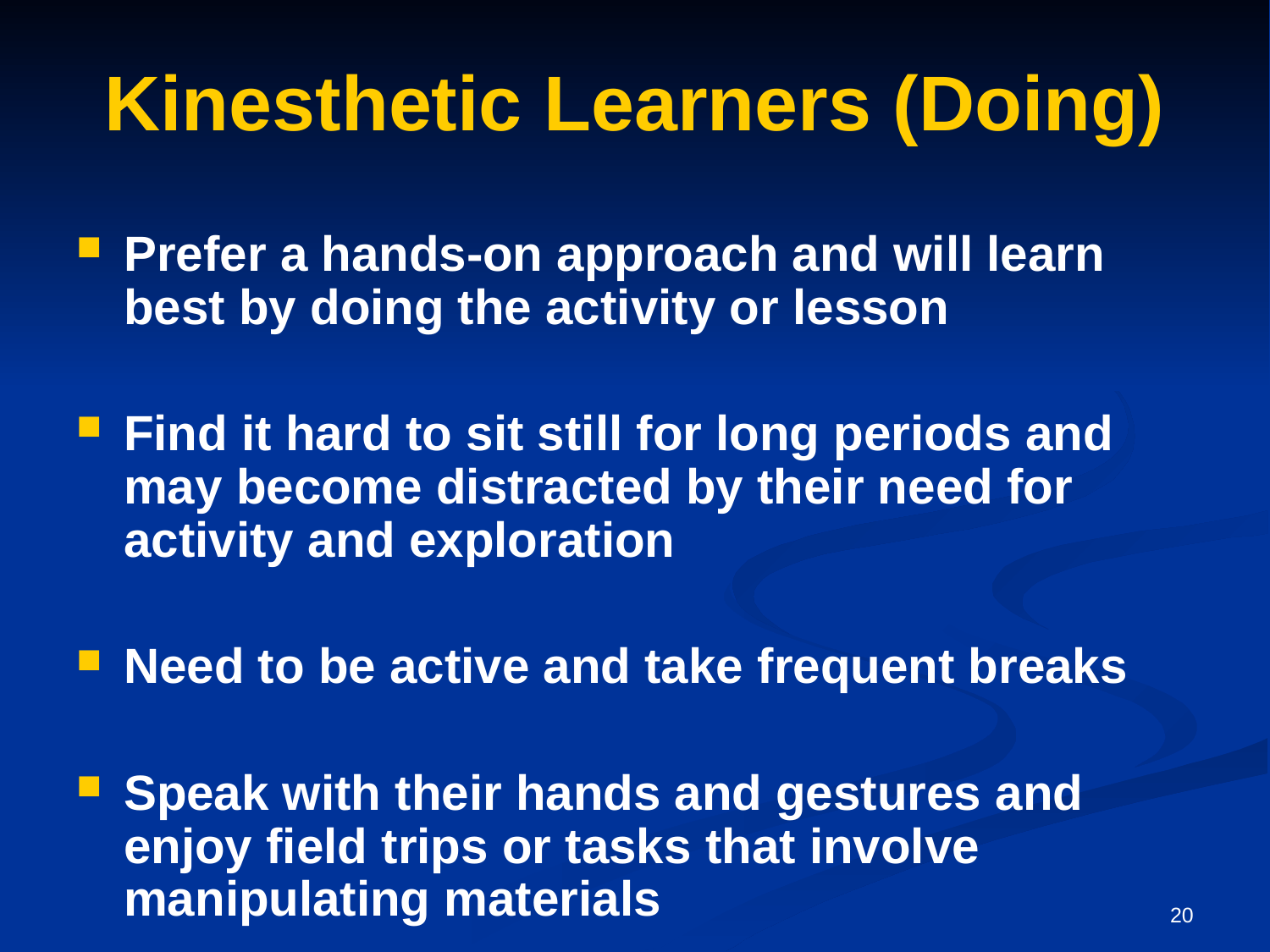

# Kinesthetic Learners (Doing)
Prefer a hands-on approach and will learn best by doing the activity or lesson

Find it hard to sit still for long periods and may become distracted by their need for activity and exploration

Need to be active and take frequent breaks

Speak with their hands and gestures and enjoy field trips or tasks that involve manipulating materials
20